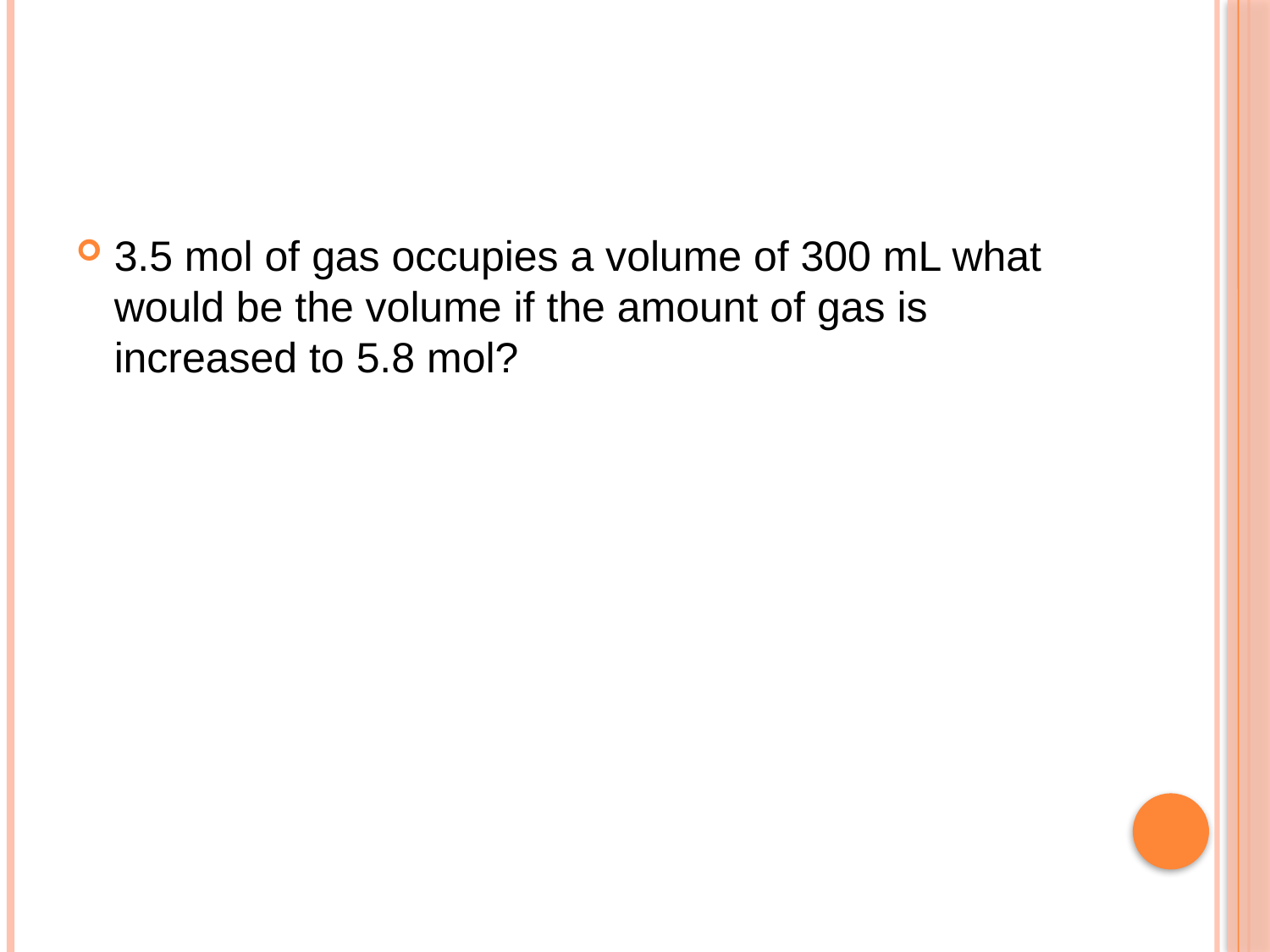

#
3.5 mol of gas occupies a volume of 300 mL what would be the volume if the amount of gas is increased to 5.8 mol?